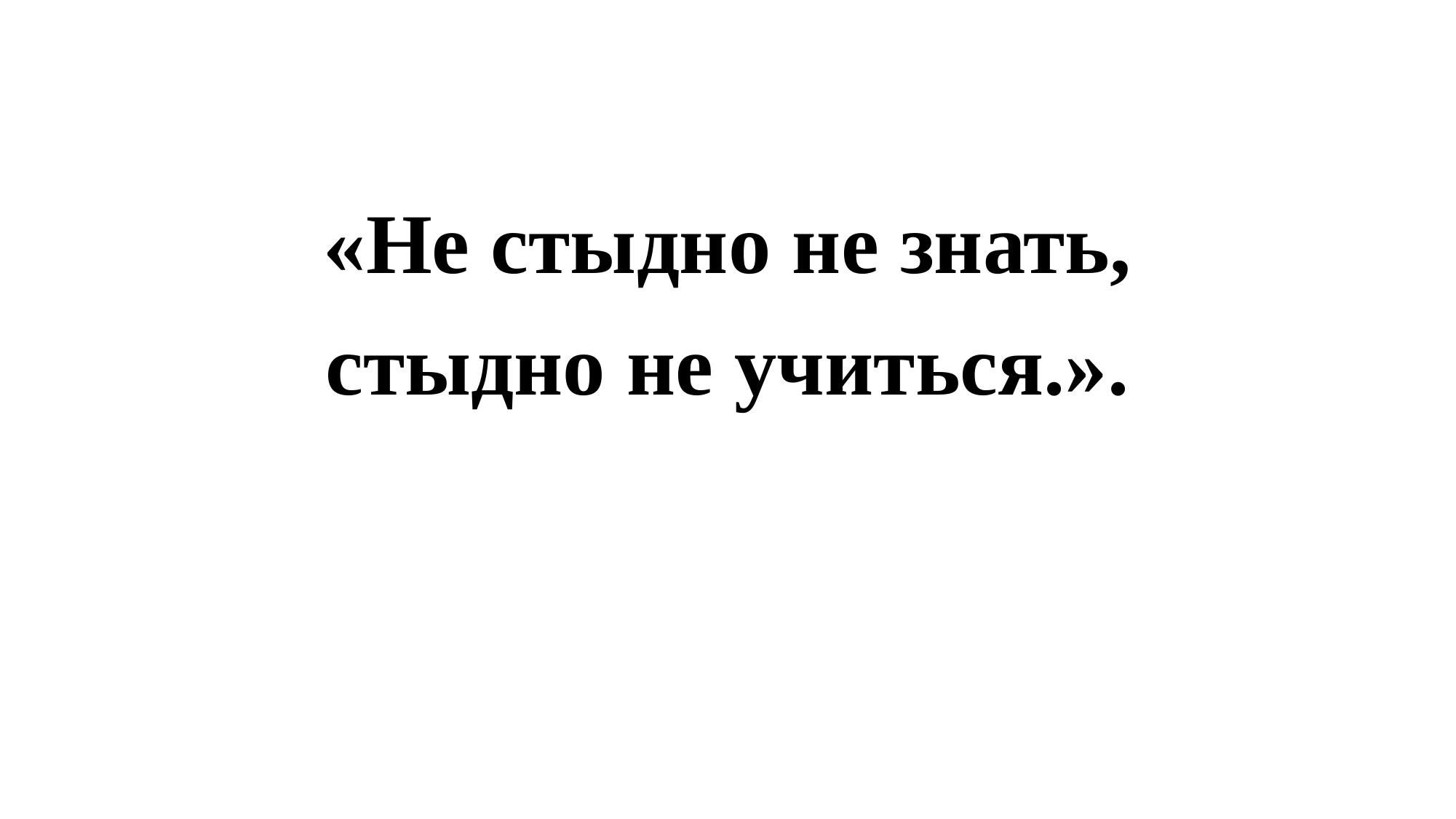

«Не стыдно не знать, стыдно не учиться.».